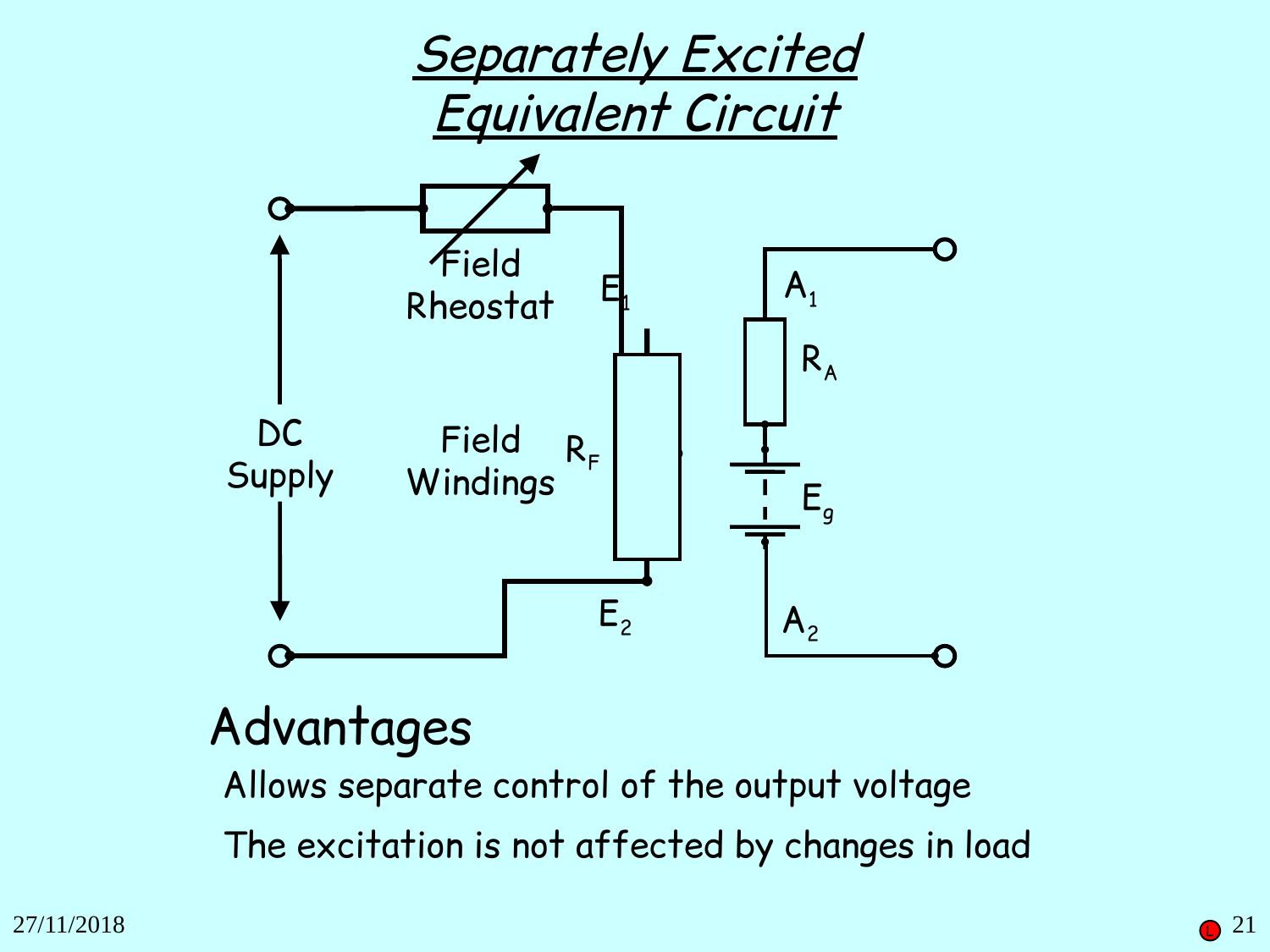

Separately Excited
Equivalent Circuit

Field Rheostat

A1
E1

RA

DC
Supply
Field Windings
RF

Eg
E2
A2

Advantages
Allows separate control of the output voltage
The excitation is not affected by changes in load
27/11/2018
21
L